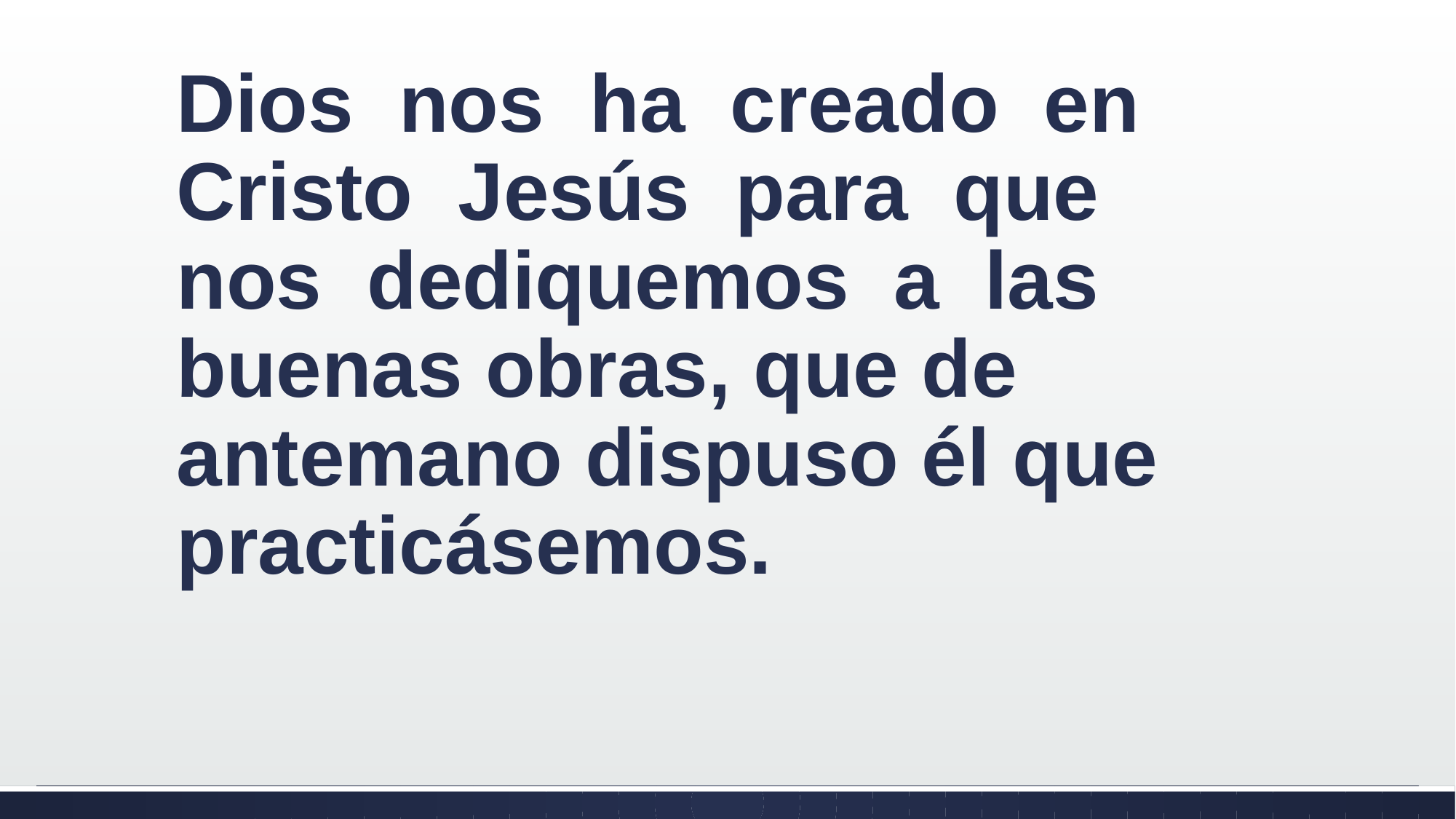

#
Dios  nos  ha  creado  en  Cristo  Jesús  para  que  nos  dediquemos  a  las  buenas obras, que de antemano dispuso él que practicásemos.